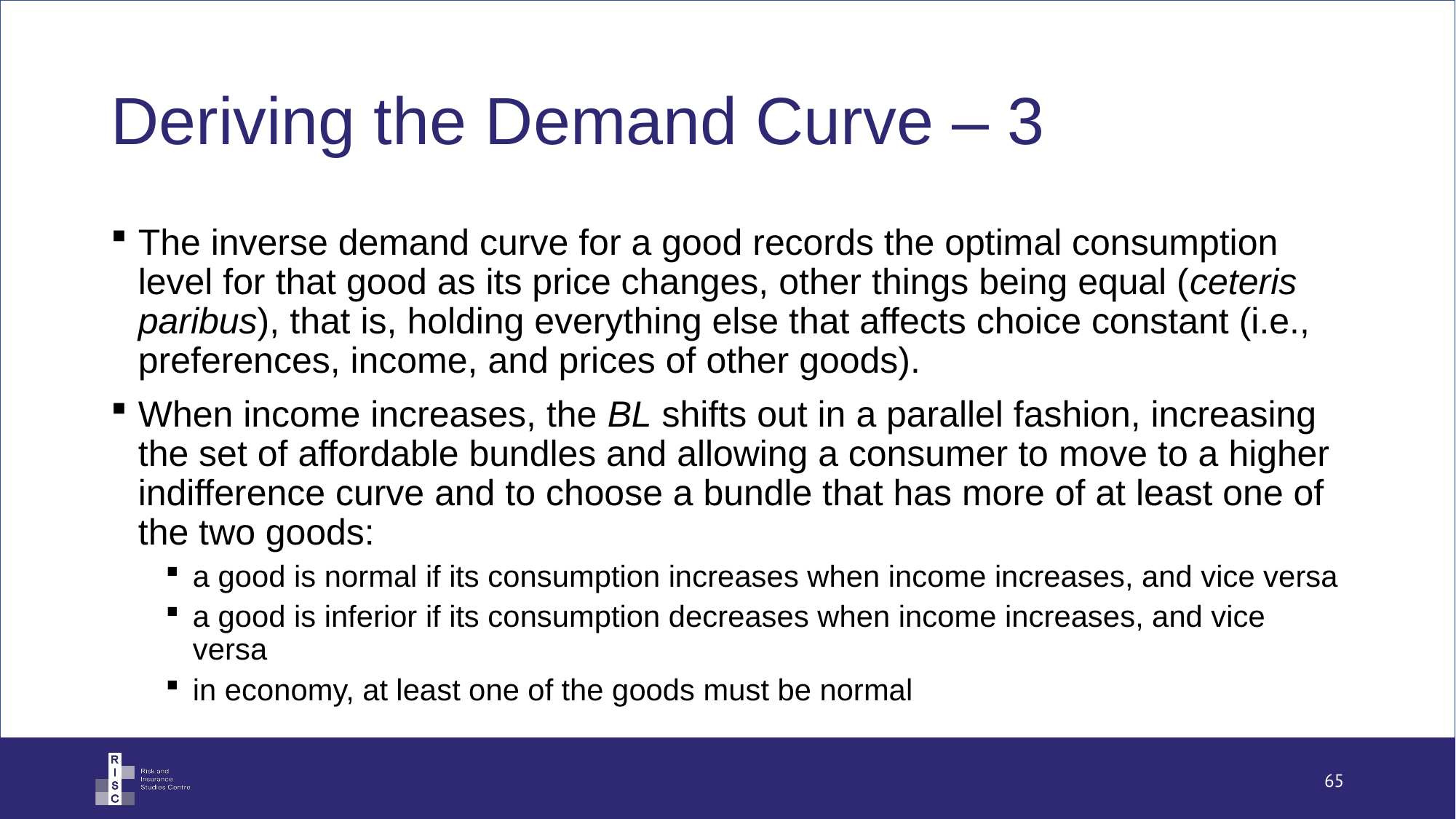

# Deriving the Demand Curve – 3
The inverse demand curve for a good records the optimal consumption level for that good as its price changes, other things being equal (ceteris paribus), that is, holding everything else that affects choice constant (i.e., preferences, income, and prices of other goods).
When income increases, the BL shifts out in a parallel fashion, increasing the set of affordable bundles and allowing a consumer to move to a higher indifference curve and to choose a bundle that has more of at least one of the two goods:
a good is normal if its consumption increases when income increases, and vice versa
a good is inferior if its consumption decreases when income increases, and vice versa
in economy, at least one of the goods must be normal
65